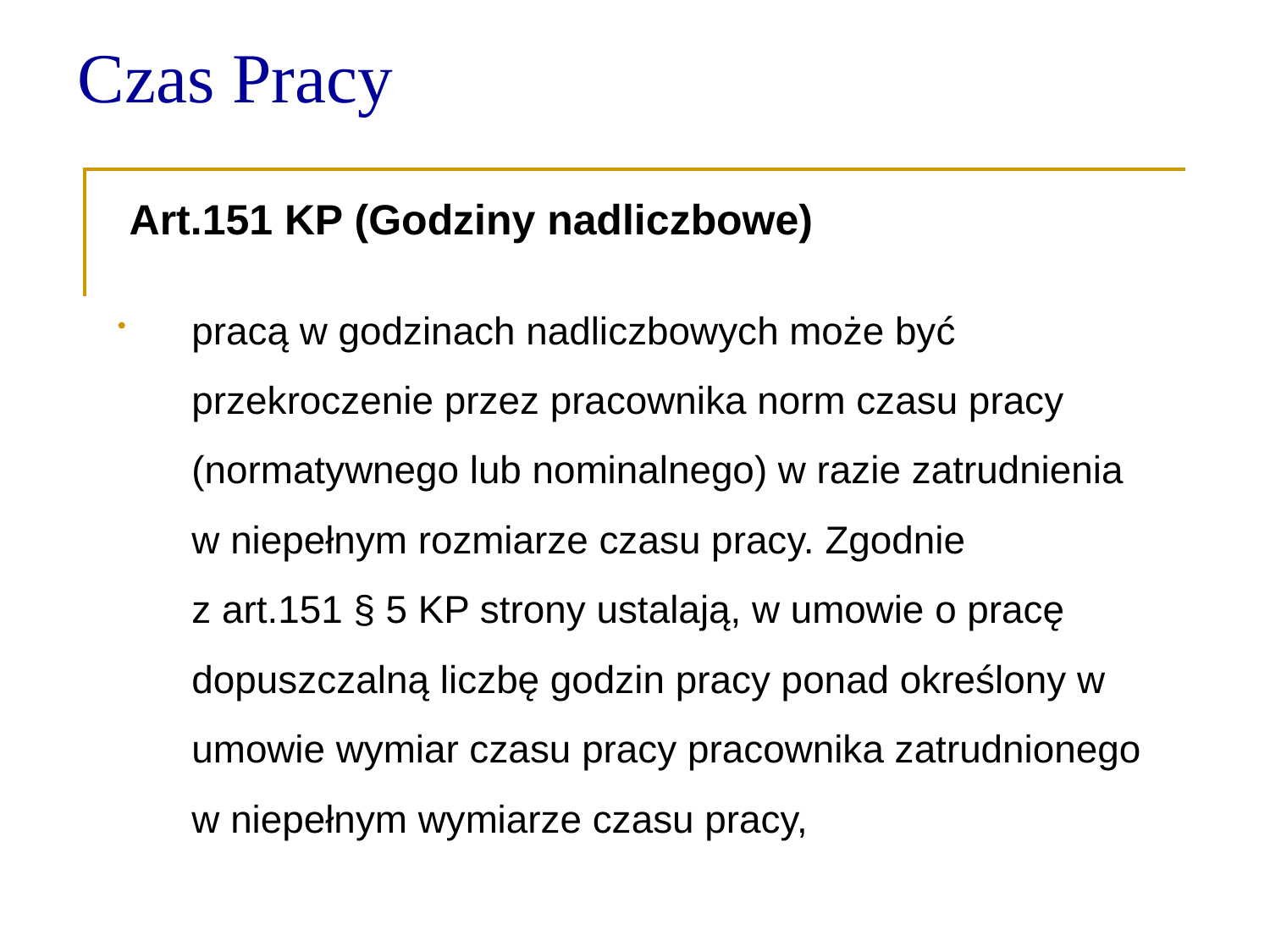

Czas Pracy
 Art.151 KP (Godziny nadliczbowe)
pracą w godzinach nadliczbowych może być przekroczenie przez pracownika norm czasu pracy (normatywnego lub nominalnego) w razie zatrudnienia
w niepełnym rozmiarze czasu pracy. Zgodnie
z art.151 § 5 KP strony ustalają, w umowie o pracę dopuszczalną liczbę godzin pracy ponad określony w umowie wymiar czasu pracy pracownika zatrudnionego w niepełnym wymiarze czasu pracy,